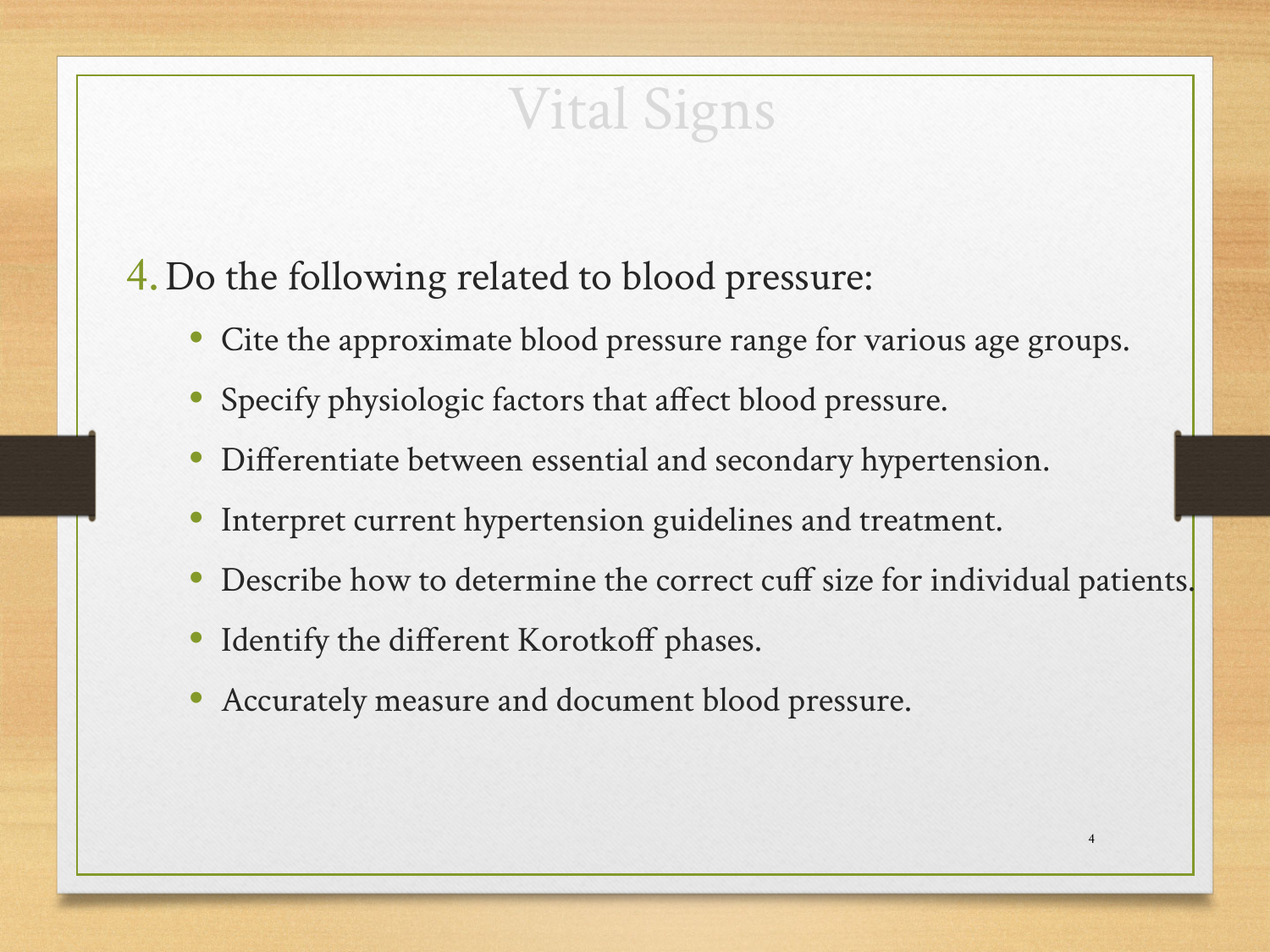

Vital Signs

Do the following related to blood pressure:
Cite the approximate blood pressure range for various age groups.
Specify physiologic factors that affect blood pressure.
Differentiate between essential and secondary hypertension.
Interpret current hypertension guidelines and treatment.
Describe how to determine the correct cuff size for individual patients.
Identify the different Korotkoff phases.
Accurately measure and document blood pressure.
 4